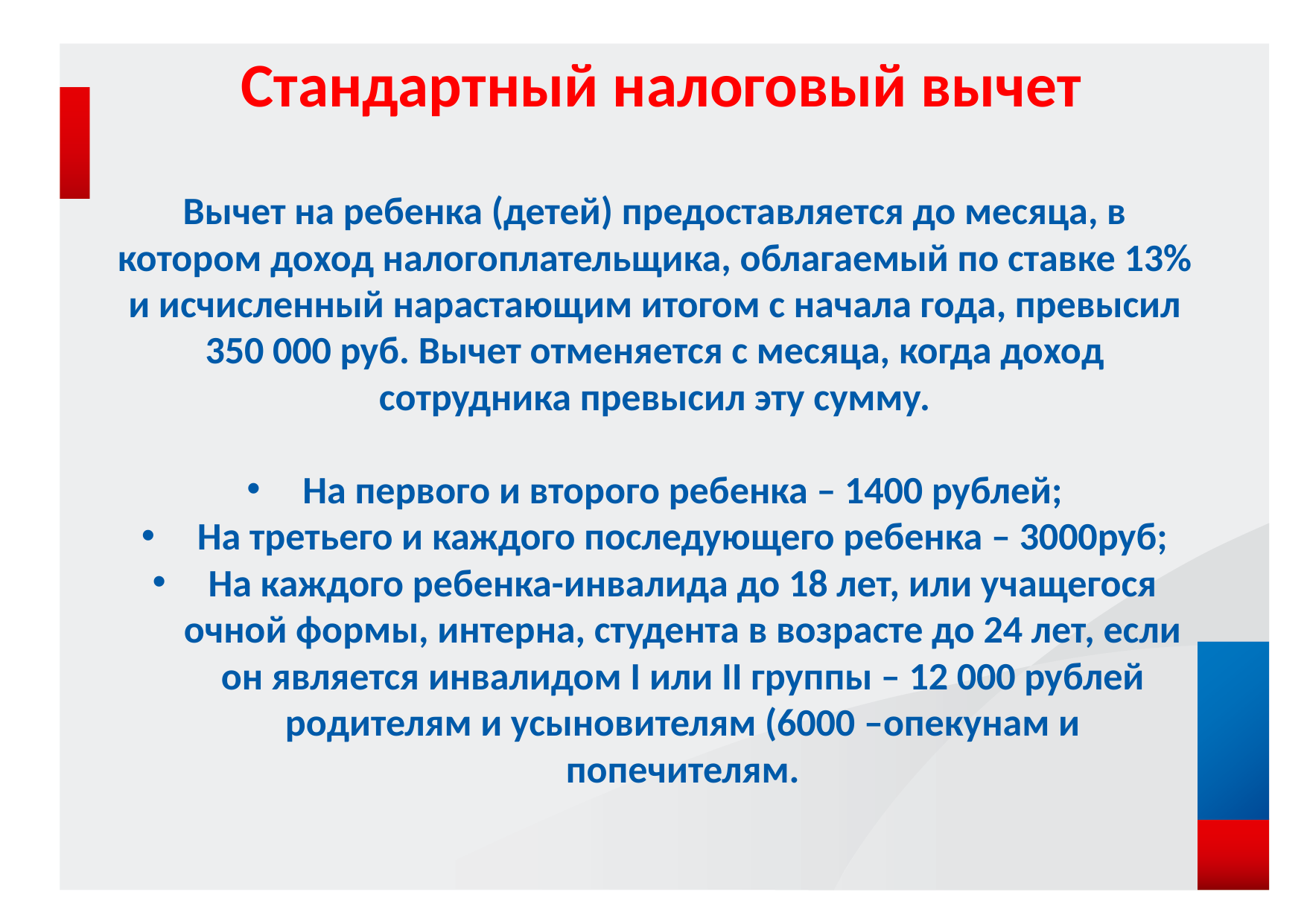

Стандартный налоговый вычет
Вычет на ребенка (детей) предоставляется до месяца, в котором доход налогоплательщика, облагаемый по ставке 13% и исчисленный нарастающим итогом с начала года, превысил 350 000 руб. Вычет отменяется с месяца, когда доход сотрудника превысил эту сумму.

На первого и второго ребенка – 1400 рублей;
На третьего и каждого последующего ребенка – 3000руб;
На каждого ребенка-инвалида до 18 лет, или учащегося очной формы, интерна, студента в возрасте до 24 лет, если он является инвалидом I или II группы – 12 000 рублей родителям и усыновителям (6000 –опекунам и попечителям.